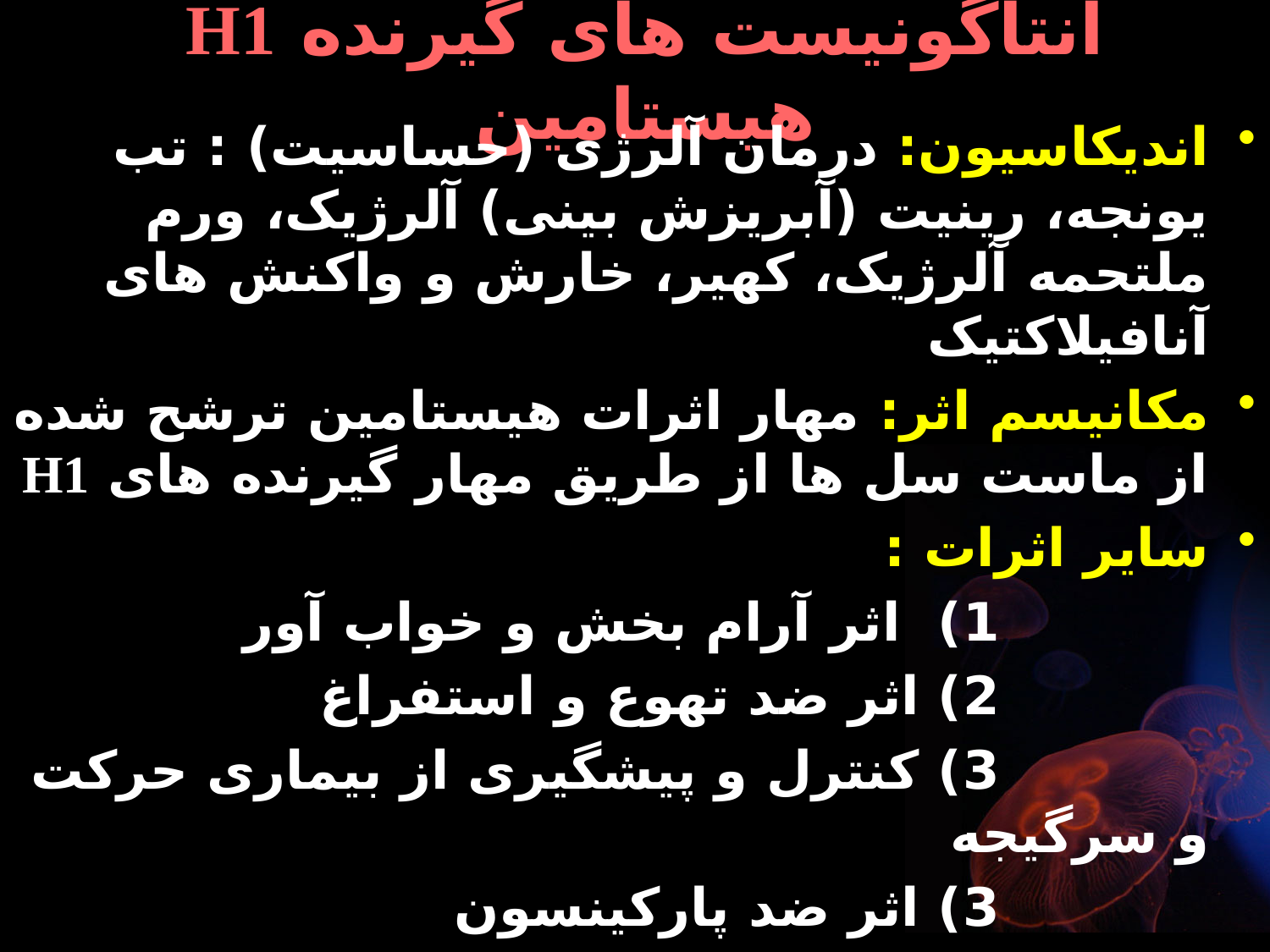

# آنتاگونیست های گیرنده H1 هیستامین
اندیکاسیون: درمان آلرژی (حساسیت) : تب یونجه، رینیت (آبریزش بینی) آلرژیک، ورم ملتحمه آلرژیک، کهیر، خارش و واکنش های آنافیلاکتیک
مکانیسم اثر: مهار اثرات هیستامین ترشح شده از ماست سل ها از طریق مهار گیرنده های H1
سایر اثرات :
              1)  اثر آرام بخش و خواب آور
              2) اثر ضد تهوع و استفراغ
              3) کنترل و پیشگیری از بیماری حرکت و سرگیجه
              3) اثر ضد پارکینسون
              4) اثر مهار کننده سروتونین